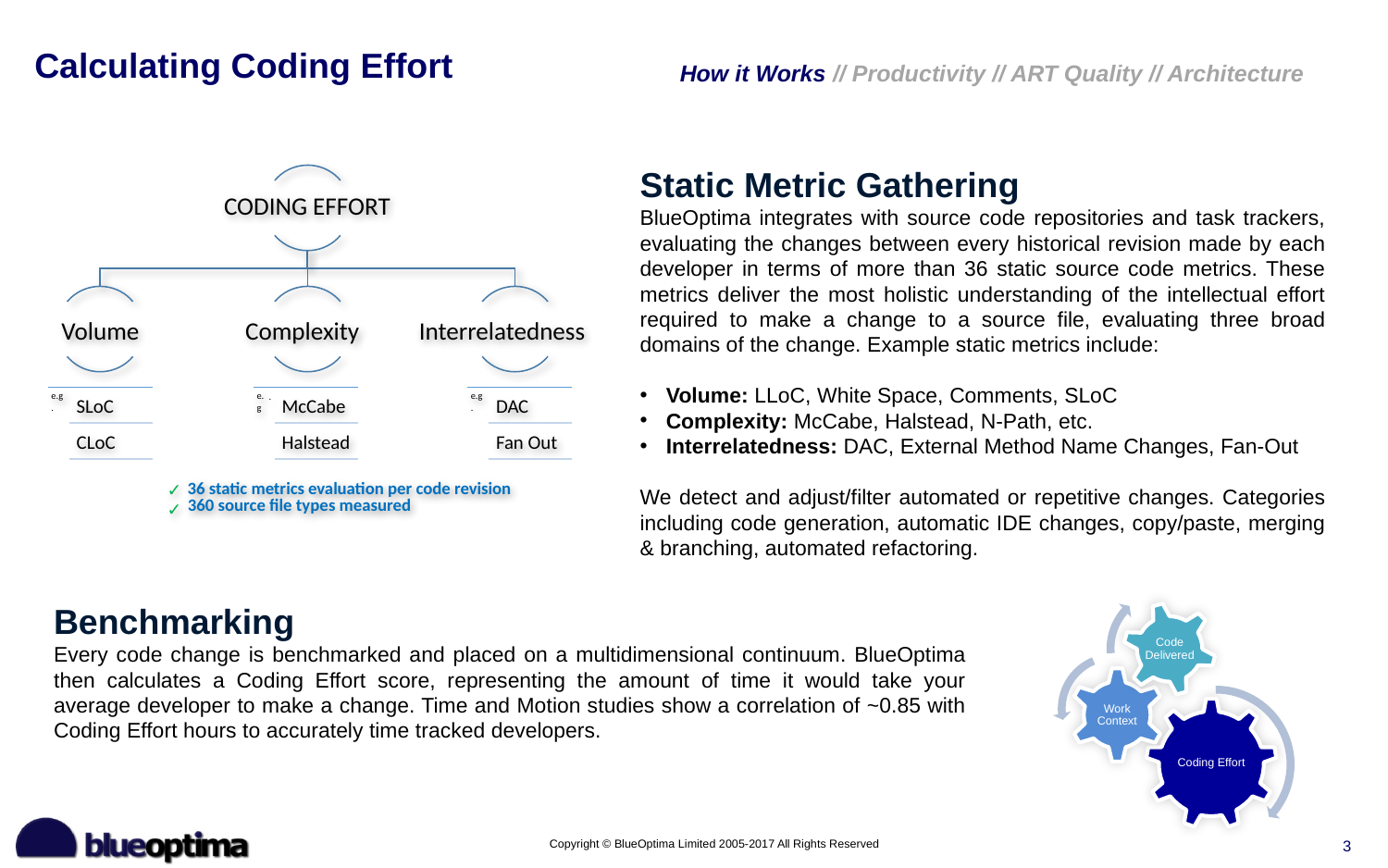

How it Works // Productivity // ART Quality // Architecture
# Calculating Coding Effort
Static Metric Gathering
BlueOptima integrates with source code repositories and task trackers, evaluating the changes between every historical revision made by each developer in terms of more than 36 static source code metrics. These metrics deliver the most holistic understanding of the intellectual effort required to make a change to a source file, evaluating three broad domains of the change. Example static metrics include:

Volume: LLoC, White Space, Comments, SLoC
Complexity: McCabe, Halstead, N-Path, etc.
Interrelatedness: DAC, External Method Name Changes, Fan-Out

We detect and adjust/filter automated or repetitive changes. Categories including code generation, automatic IDE changes, copy/paste, merging & branching, automated refactoring.

CODING EFFORT

Volume
Complexity
Interrelatedness

e.g.
e.g.
e.g
.
SLoC
McCabe
DAC
CLoC
Halstead
Fan Out
36 static metrics evaluation per code revision
✓
360 source file types measured
✓

Code Delivered

Work Context

Coding Effort
Benchmarking
Every code change is benchmarked and placed on a multidimensional continuum. BlueOptima then calculates a Coding Effort score, representing the amount of time it would take your average developer to make a change. Time and Motion studies show a correlation of ~0.85 with Coding Effort hours to accurately time tracked developers.